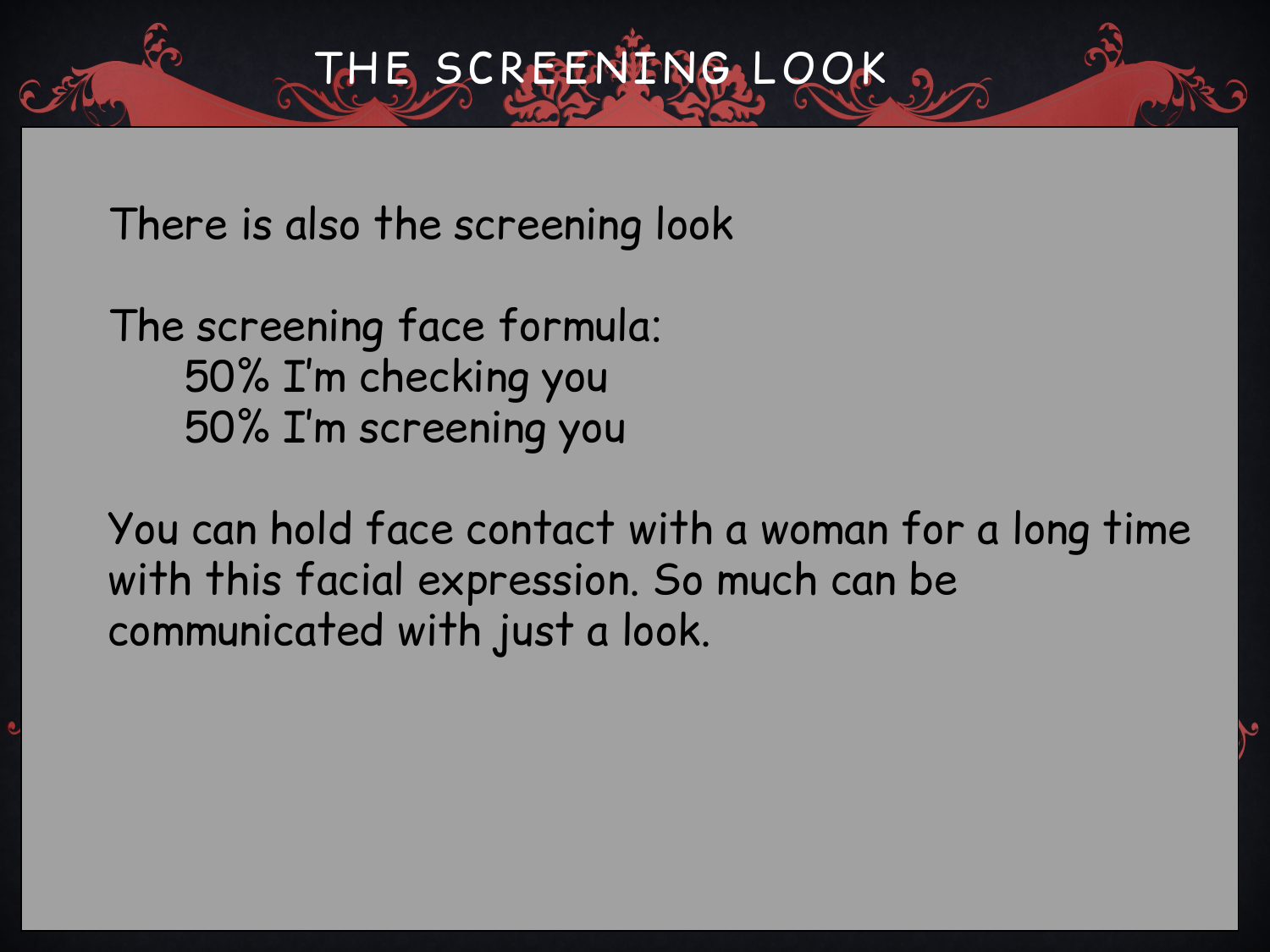

# The Screening Look

There is also the screening look

The screening face formula:
 50% I’m checking you
 50% I’m screening you

You can hold face contact with a woman for a long time with this facial expression. So much can be communicated with just a look.